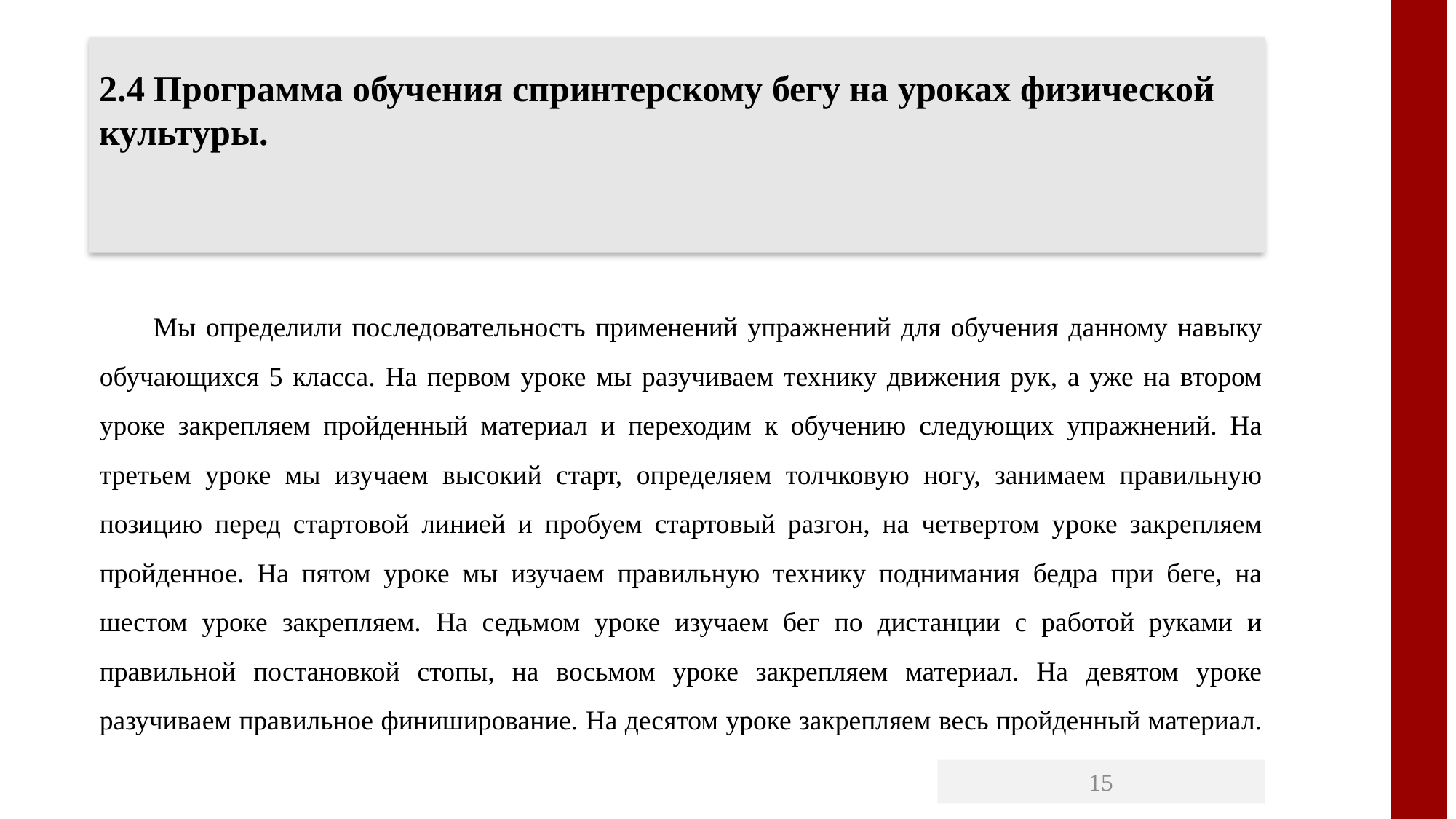

2.4 Программа обучения спринтерскому бегу на уроках физической культуры.

Мы определили последовательность применений упражнений для обучения данному навыку обучающихся 5 класса. На первом уроке мы разучиваем технику движения рук, а уже на втором уроке закрепляем пройденный материал и переходим к обучению следующих упражнений. На третьем уроке мы изучаем высокий старт, определяем толчковую ногу, занимаем правильную позицию перед стартовой линией и пробуем стартовый разгон, на четвертом уроке закрепляем пройденное. На пятом уроке мы изучаем правильную технику поднимания бедра при беге, на шестом уроке закрепляем. На седьмом уроке изучаем бег по дистанции с работой руками и правильной постановкой стопы, на восьмом уроке закрепляем материал. На девятом уроке разучиваем правильное финиширование. На десятом уроке закрепляем весь пройденный материал.

15